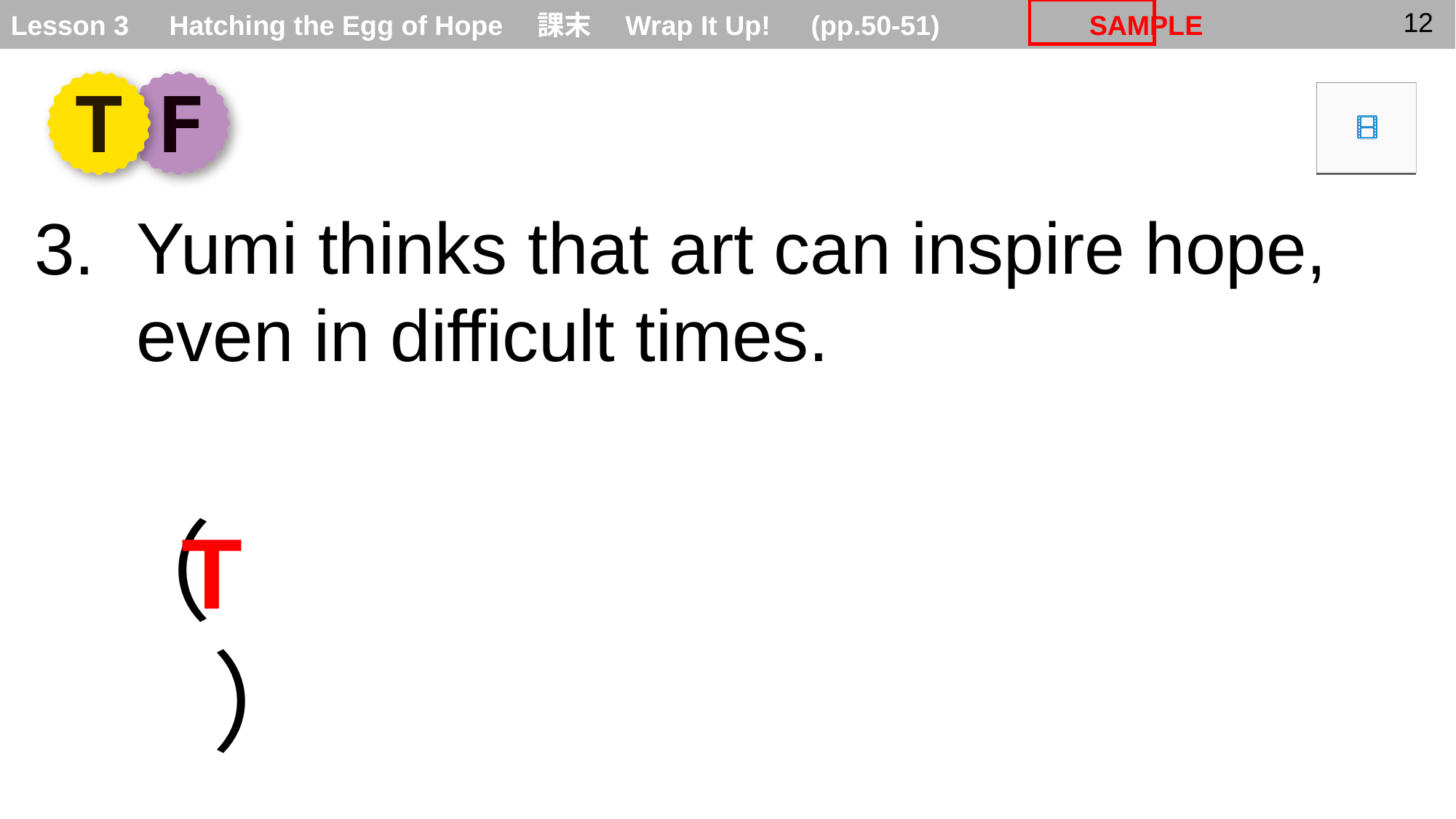

3.
# Yumi thinks that art can inspire hope, even in difficult times.
T